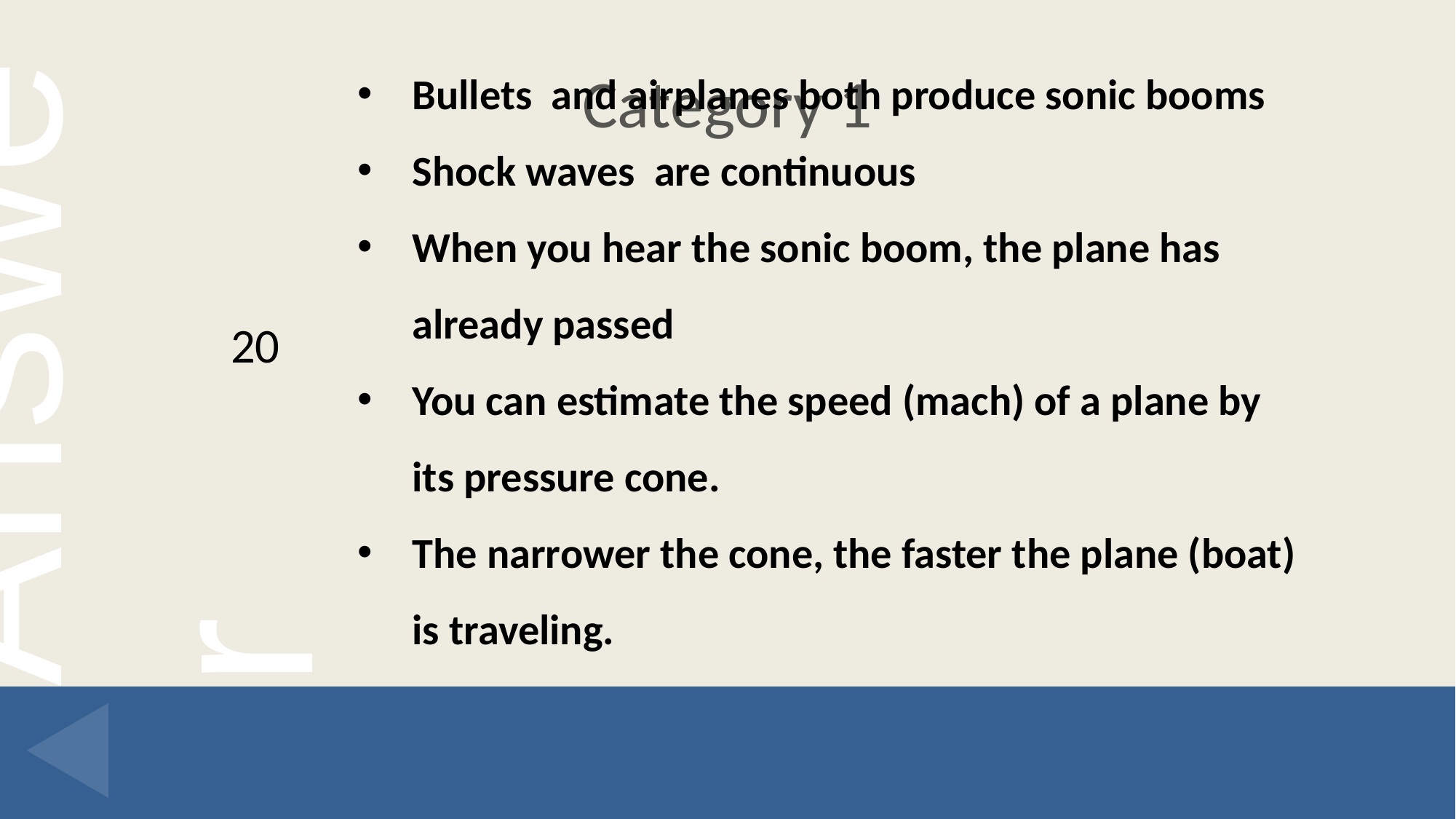

# Category 1
Bullets  and airplanes both produce sonic booms
Shock waves  are continuous
When you hear the sonic boom, the plane has already passed
You can estimate the speed (mach) of a plane by its pressure cone.
The narrower the cone, the faster the plane (boat) is traveling.
20